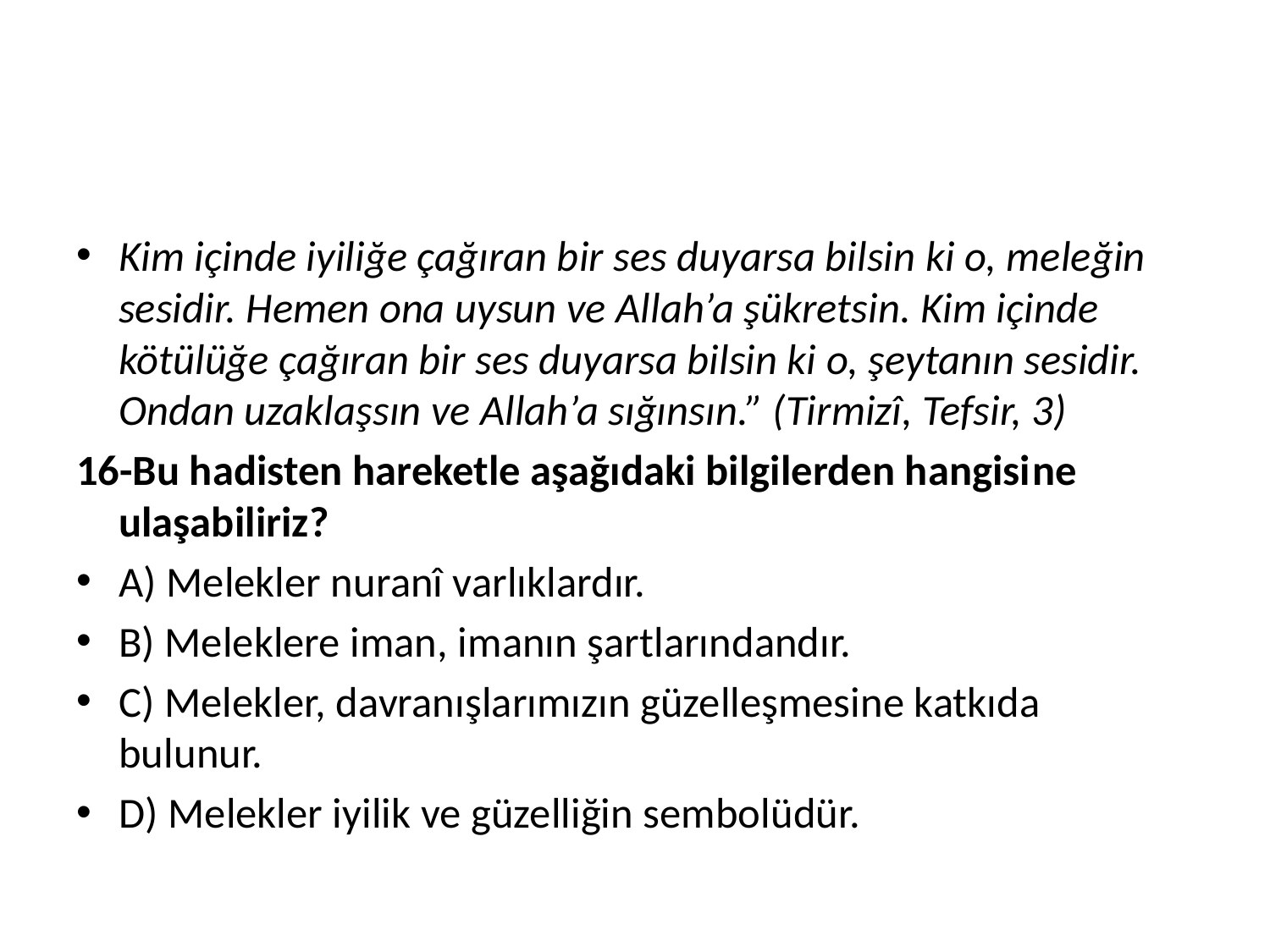

#
Kim içinde iyiliğe çağıran bir ses duyarsa bilsin ki o, meleğin sesidir. Hemen ona uysun ve Allah’a şükretsin. Kim içinde kötülüğe çağıran bir ses duyarsa bilsin ki o, şeytanın sesidir. Ondan uzaklaşsın ve Allah’a sığınsın.” (Tirmizî, Tefsir, 3)
16-Bu hadisten hareketle aşağıdaki bilgilerden hangisi­ne ulaşabiliriz?
A) Melekler nuranî varlıklardır.
B) Meleklere iman, imanın şartlarındandır.
C) Melekler, davranışlarımızın güzelleşmesine katkıda bulunur.
D) Melekler iyilik ve güzelliğin sembolüdür.